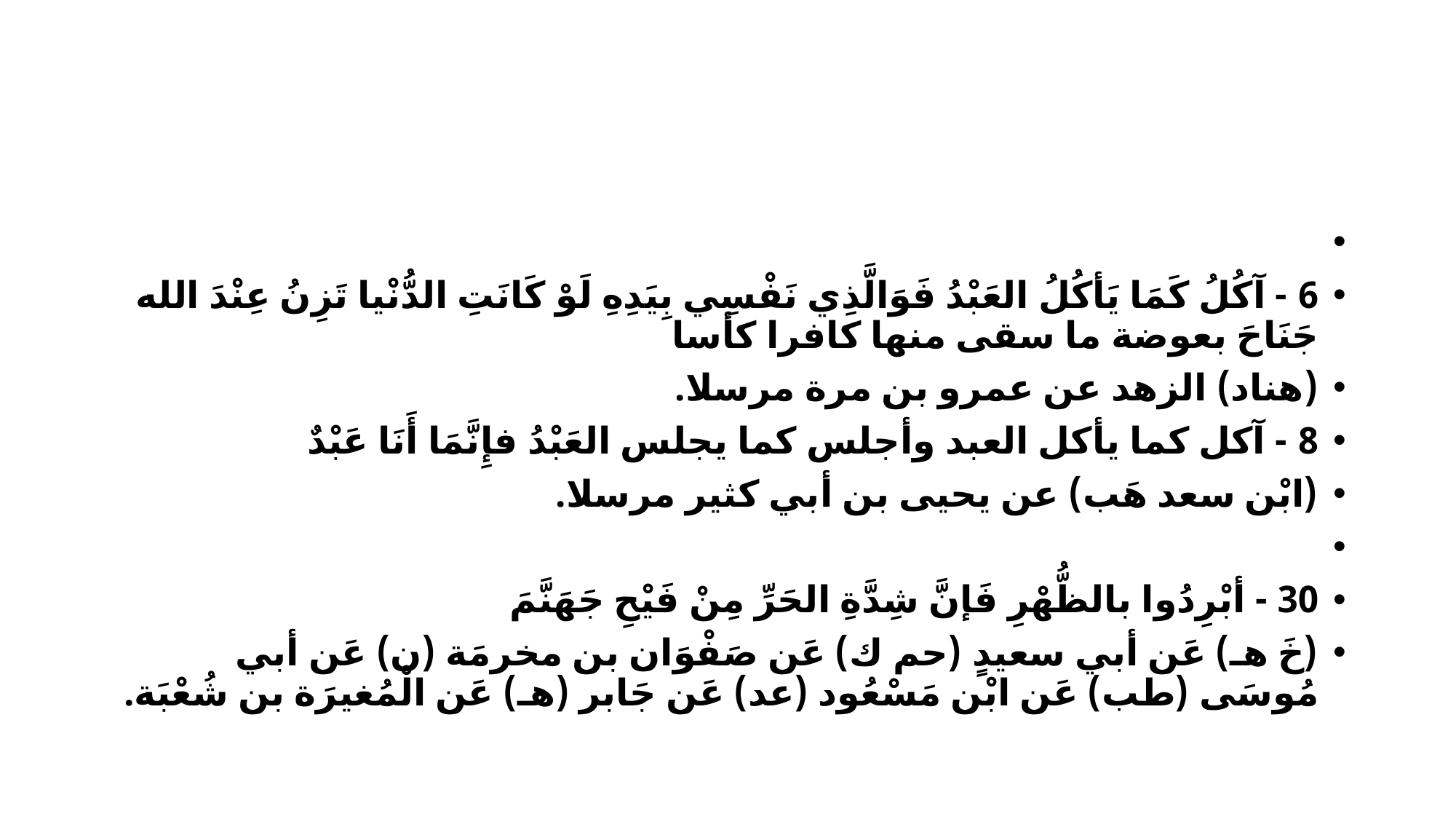

#

6 - آكُلُ كَمَا يَأكُلُ العَبْدُ فَوَالَّذِي نَفْسِي بِيَدِهِ لَوْ كَانَتِ الدُّنْيا تَزِنُ عِنْدَ الله جَنَاحَ بعوضة ما سقى منها كافرا كأسا
(هناد) الزهد عن عمرو بن مرة مرسلا.
8 - آكل كما يأكل العبد وأجلس كما يجلس العَبْدُ فإِنَّمَا أَنَا عَبْدٌ
(ابْن سعد هَب) عن يحيى بن أبي كثير مرسلا.

30 - أبْرِدُوا بالظُّهْرِ فَإنَّ شِدَّةِ الحَرِّ مِنْ فَيْحِ جَهَنَّمَ
(خَ هـ) عَن أبي سعيدٍ (حم ك) عَن صَفْوَان بن مخرمَة (ن) عَن أبي مُوسَى (طب) عَن ابْن مَسْعُود (عد) عَن جَابر (هـ) عَن الْمُغيرَة بن شُعْبَة.